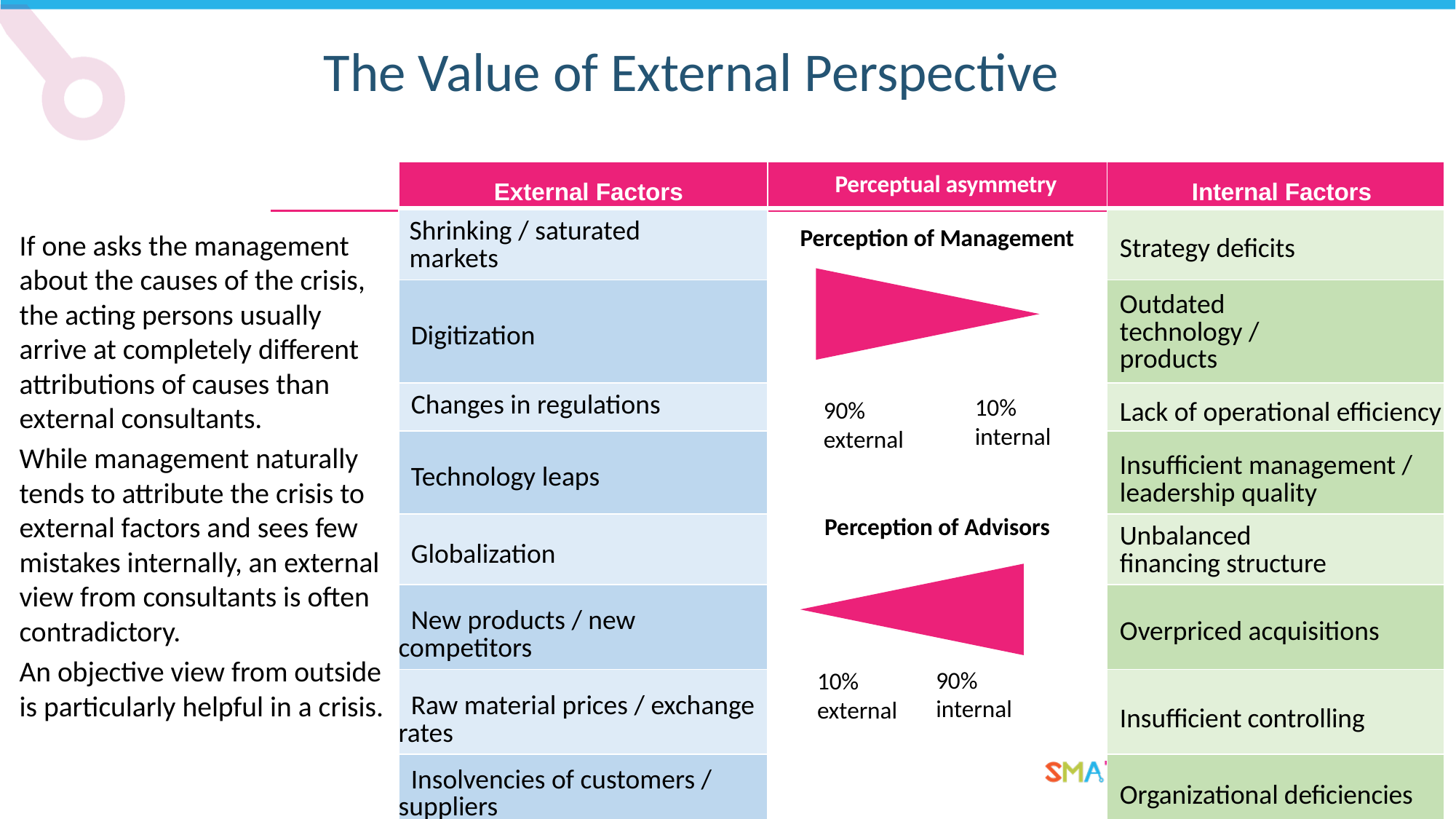

The Value of External Perspective
| External Factors | Perceptual asymmetry | Internal Factors |
| --- | --- | --- |
| Shrinking / saturated markets |  | Strategy deficits |
| Digitization |  | Outdated technology / products |
| Changes in regulations |  | Lack of operational efficiency |
| Technology leaps |  | Insufficient management / leadership quality |
| Globalization |  | Unbalanced financing structure |
| New products / new competitors |  | Overpriced acquisitions |
| Raw material prices / exchange rates |  | Insufficient controlling |
| Insolvencies of customers / suppliers |  | Organizational deficiencies |

Perception of Management
If one asks the management about the causes of the crisis, the acting persons usually arrive at completely different attributions of causes than external consultants.
While management naturally tends to attribute the crisis to external factors and sees few mistakes internally, an external view from consultants is often contradictory.
An objective view from outside is particularly helpful in a crisis.
10%
internal
90%
external

Perception of Advisors
90%
internal
10%
external